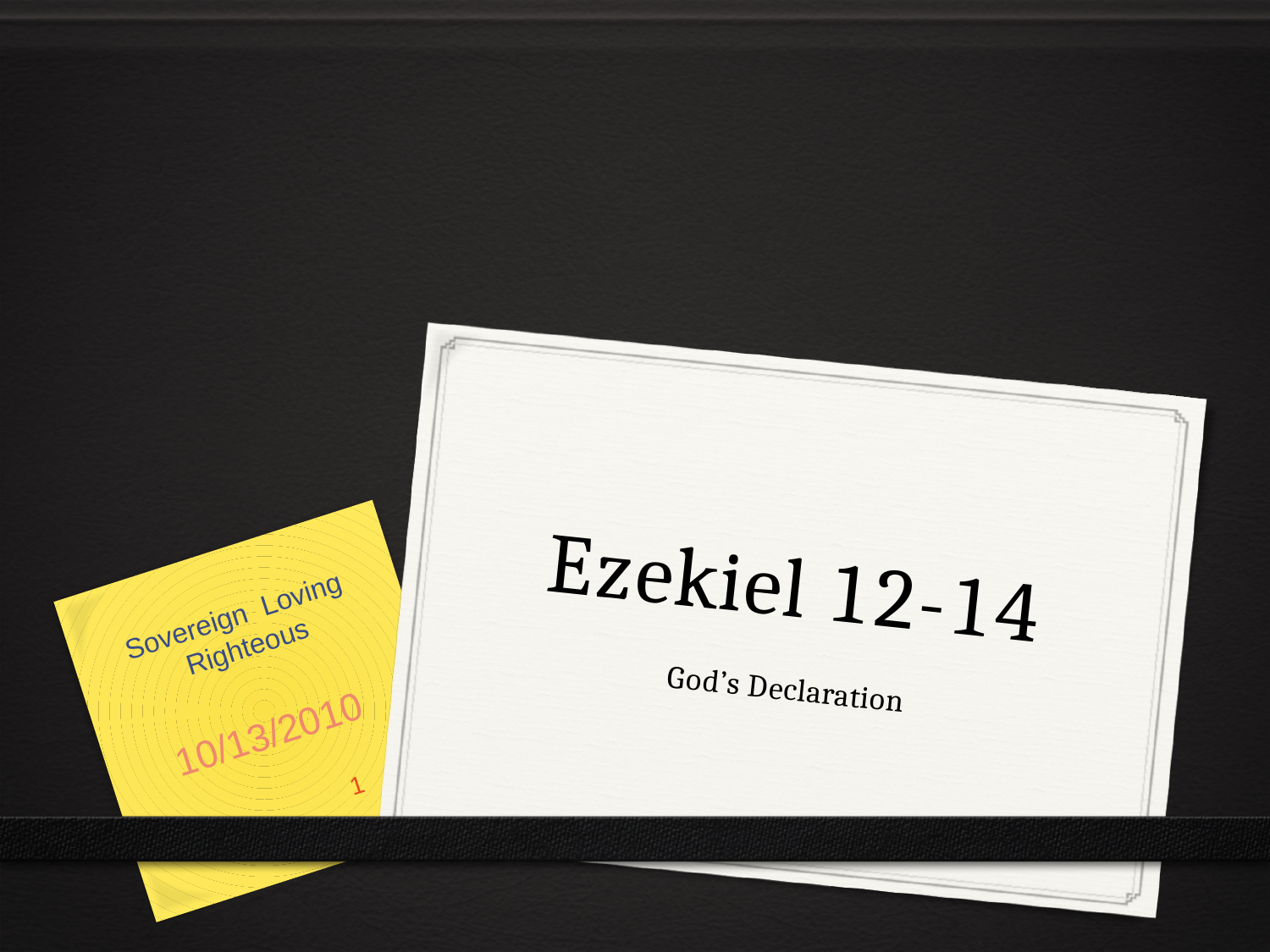

# Ezekiel 12-14
Sovereign  Loving  Righteous
God’s Declaration
10/13/2010
1